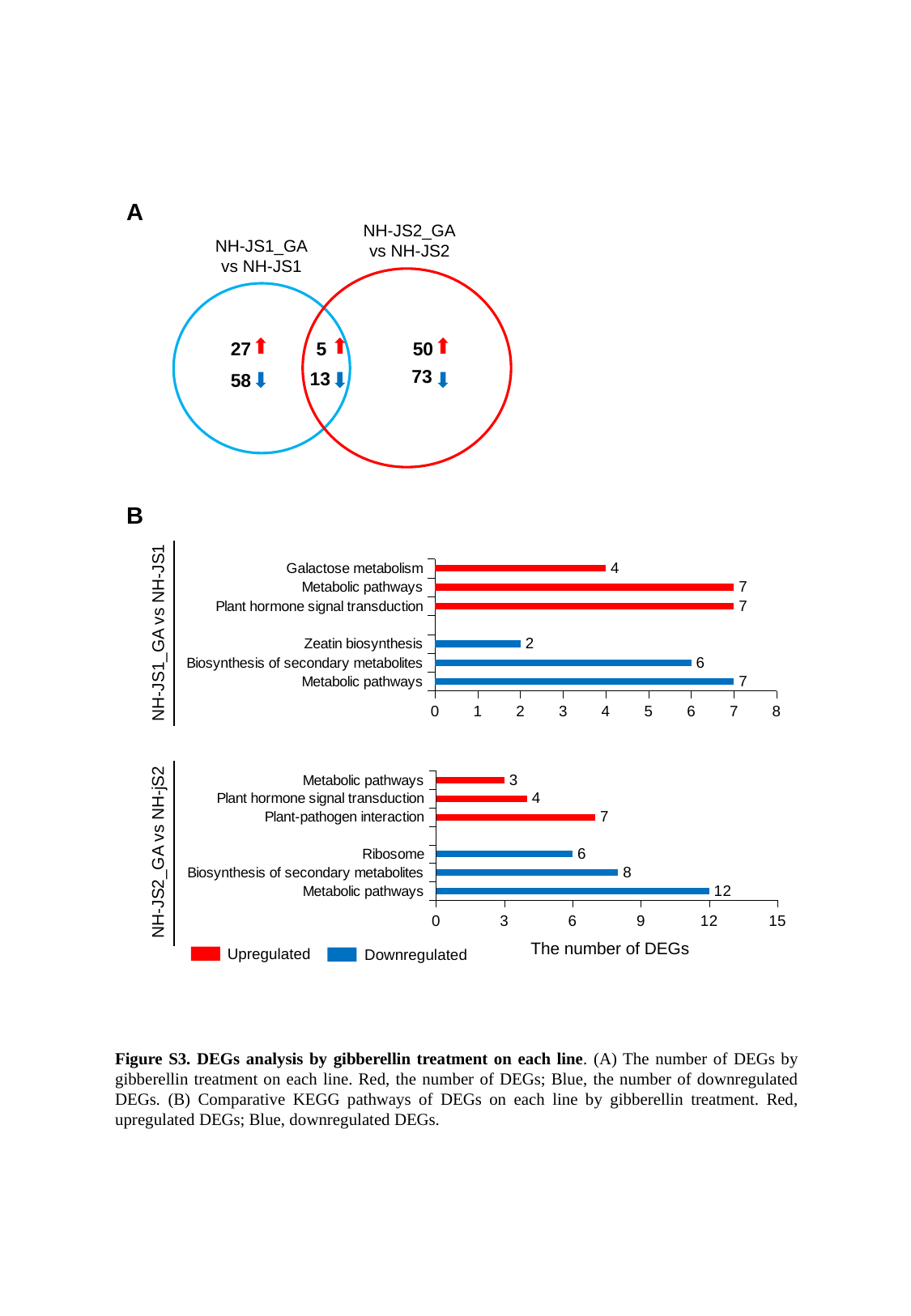

A
NH-JS2_GA
vs NH-JS2
NH-JS1_GA
vs NH-JS1

27
5
50

73
13
58

B

### Chart

| Category |  |
|---|---|
| Metabolic pathways | 7.0 |
| Biosynthesis of secondary metabolites | 6.0 |
| Zeatin biosynthesis | 2.0 |
|  | None |
| Plant hormone signal transduction | 7.0 |
| Metabolic pathways | 7.0 |
| Galactose metabolism | 4.0 |
NH-JS1_GA vs NH-JS1

### Chart

| Category |  |
|---|---|
| Metabolic pathways | 12.0 |
| Biosynthesis of secondary metabolites | 8.0 |
| Ribosome | 6.0 |
|  | None |
| Plant-pathogen interaction | 7.0 |
| Plant hormone signal transduction | 4.0 |
| Metabolic pathways | 3.0 |
NH-JS2_GA vs NH-jS2
The number of DEGs
Upregulated
Downregulated

Figure S3. DEGs analysis by gibberellin treatment on each line. (A) The number of DEGs by gibberellin treatment on each line. Red, the number of DEGs; Blue, the number of downregulated DEGs. (B) Comparative KEGG pathways of DEGs on each line by gibberellin treatment. Red, upregulated DEGs; Blue, downregulated DEGs.